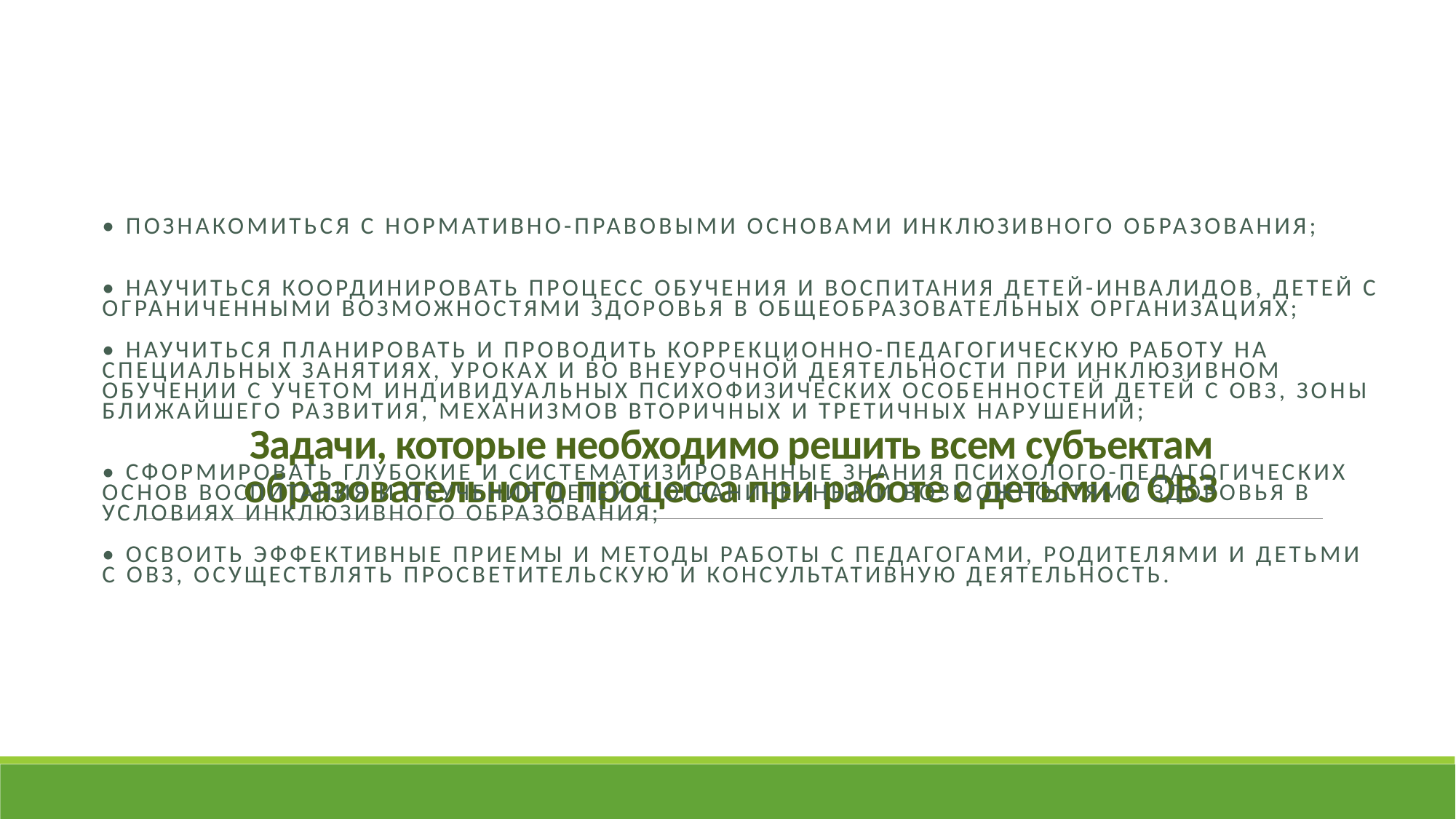

Задачи, которые необходимо решить всем субъектам образовательного процесса при работе с детьми с ОВЗ
• познакомиться с нормативно-правовыми основами инклюзивного образования;
• научиться координировать процесс обучения и воспитания детей-инвалидов, детей с ограниченными возможностями здоровья в общеобразовательных организациях;
• научиться планировать и проводить коррекционно-педагогическую работу на специальных занятиях, уроках и во внеурочной деятельности при инклюзивном обучении с учетом индивидуальных психофизических особенностей детей с ОВЗ, зоны ближайшего развития, механизмов вторичных и третичных нарушений;
• сформировать глубокие и систематизированные знания психолого-педагогических основ воспитания и обучения детей с ограниченными возможностями здоровья в условиях инклюзивного образования;
• освоить эффективные приемы и методы работы с педагогами, родителями и детьми с ОВЗ, осуществлять просветительскую и консультативную деятельность.